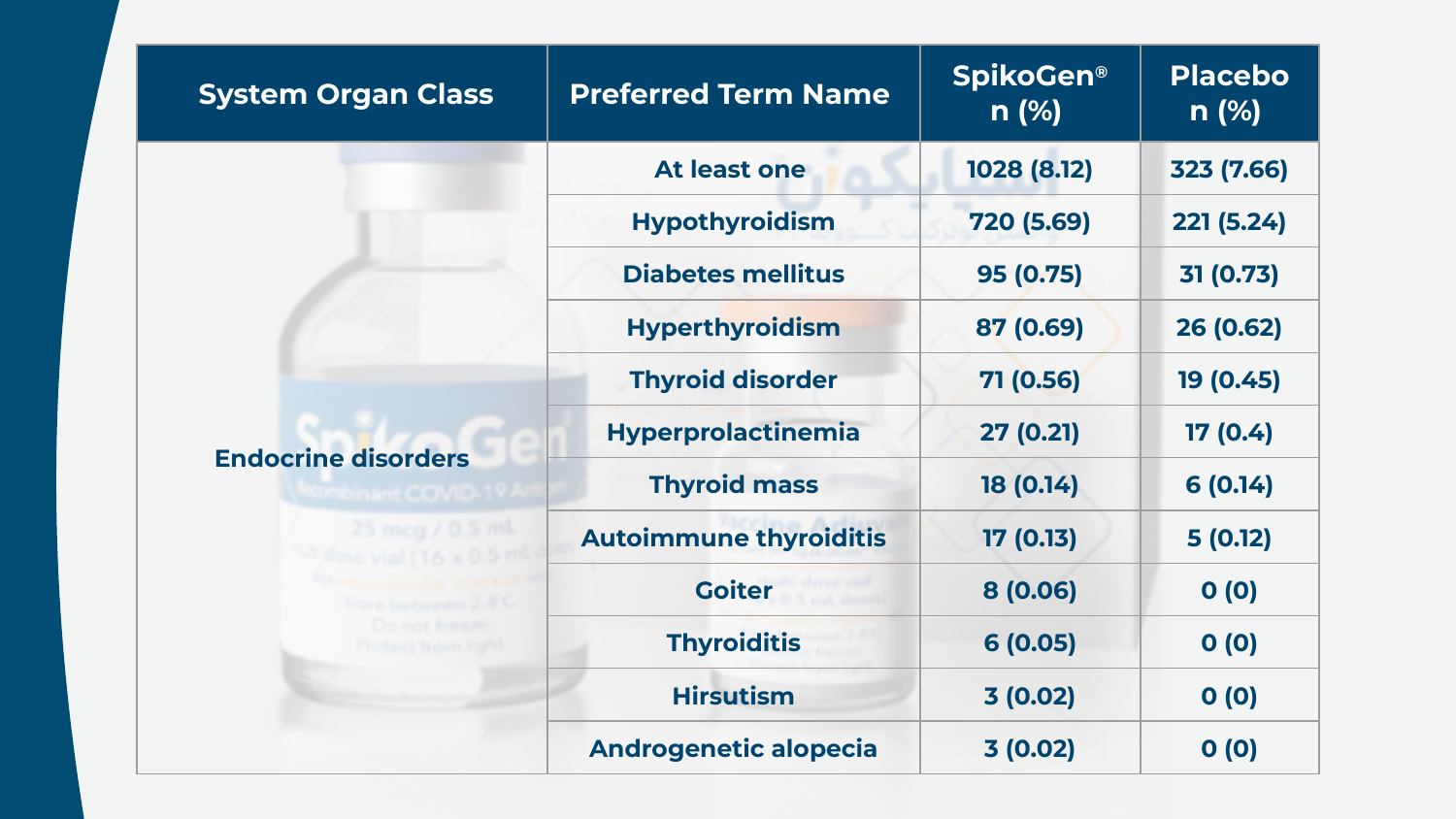

| System Organ Class | Preferred Term Name | SpikoGen® n (%) | Placebo n (%) |
| --- | --- | --- | --- |
| Endocrine disorders | At least one | 1028 (8.12) | 323 (7.66) |
|  | Hypothyroidism | 720 (5.69) | 221 (5.24) |
|  | Diabetes mellitus | 95 (0.75) | 31 (0.73) |
|  | Hyperthyroidism | 87 (0.69) | 26 (0.62) |
|  | Thyroid disorder | 71 (0.56) | 19 (0.45) |
|  | Hyperprolactinemia | 27 (0.21) | 17 (0.4) |
|  | Thyroid mass | 18 (0.14) | 6 (0.14) |
|  | Autoimmune thyroiditis | 17 (0.13) | 5 (0.12) |
|  | Goiter | 8 (0.06) | 0 (0) |
|  | Thyroiditis | 6 (0.05) | 0 (0) |
|  | Hirsutism | 3 (0.02) | 0 (0) |
|  | Androgenetic alopecia | 3 (0.02) | 0 (0) |